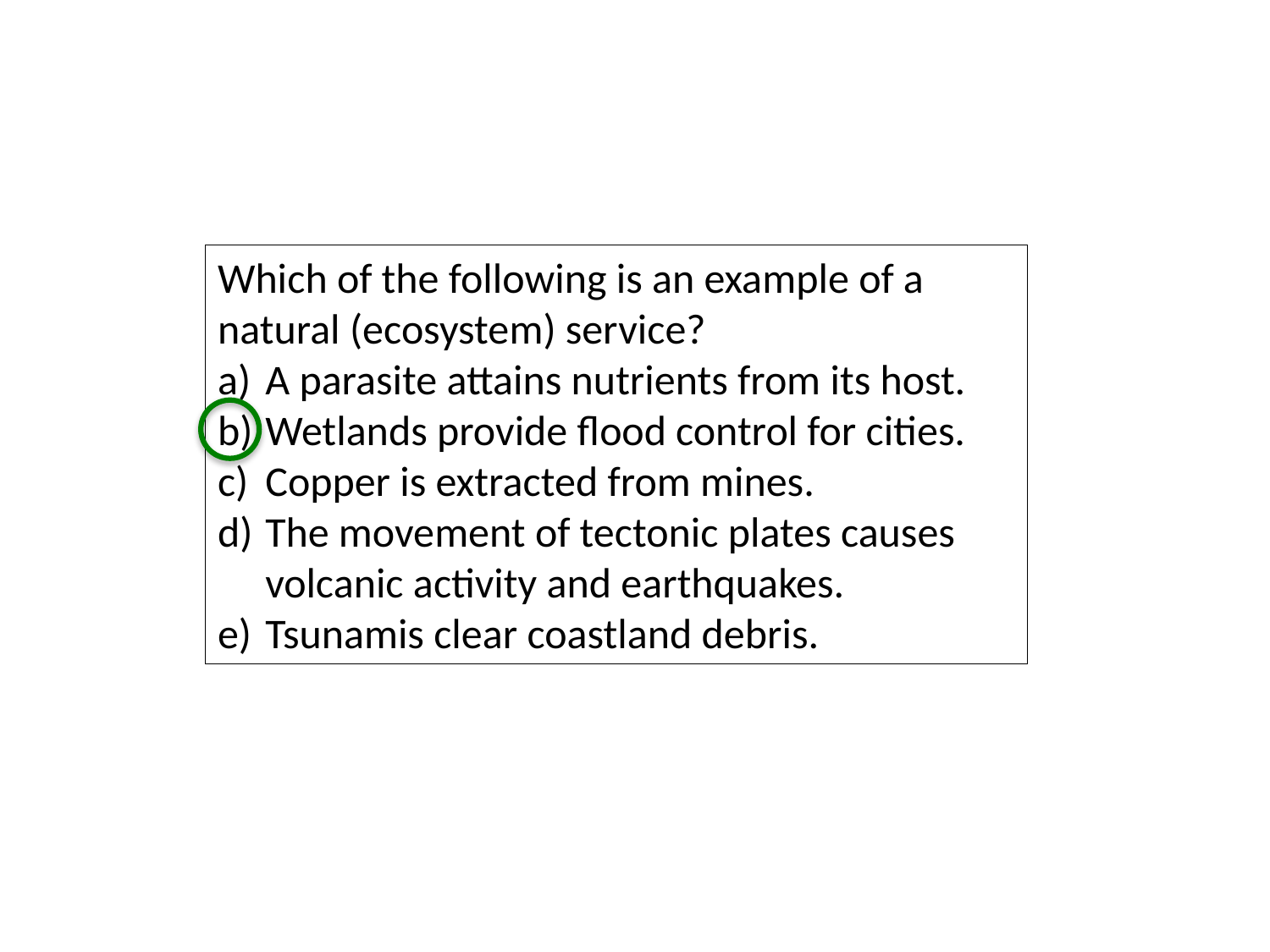

Which of the following is an example of a natural (ecosystem) service?
A parasite attains nutrients from its host.
Wetlands provide flood control for cities.
Copper is extracted from mines.
The movement of tectonic plates causes volcanic activity and earthquakes.
Tsunamis clear coastland debris.